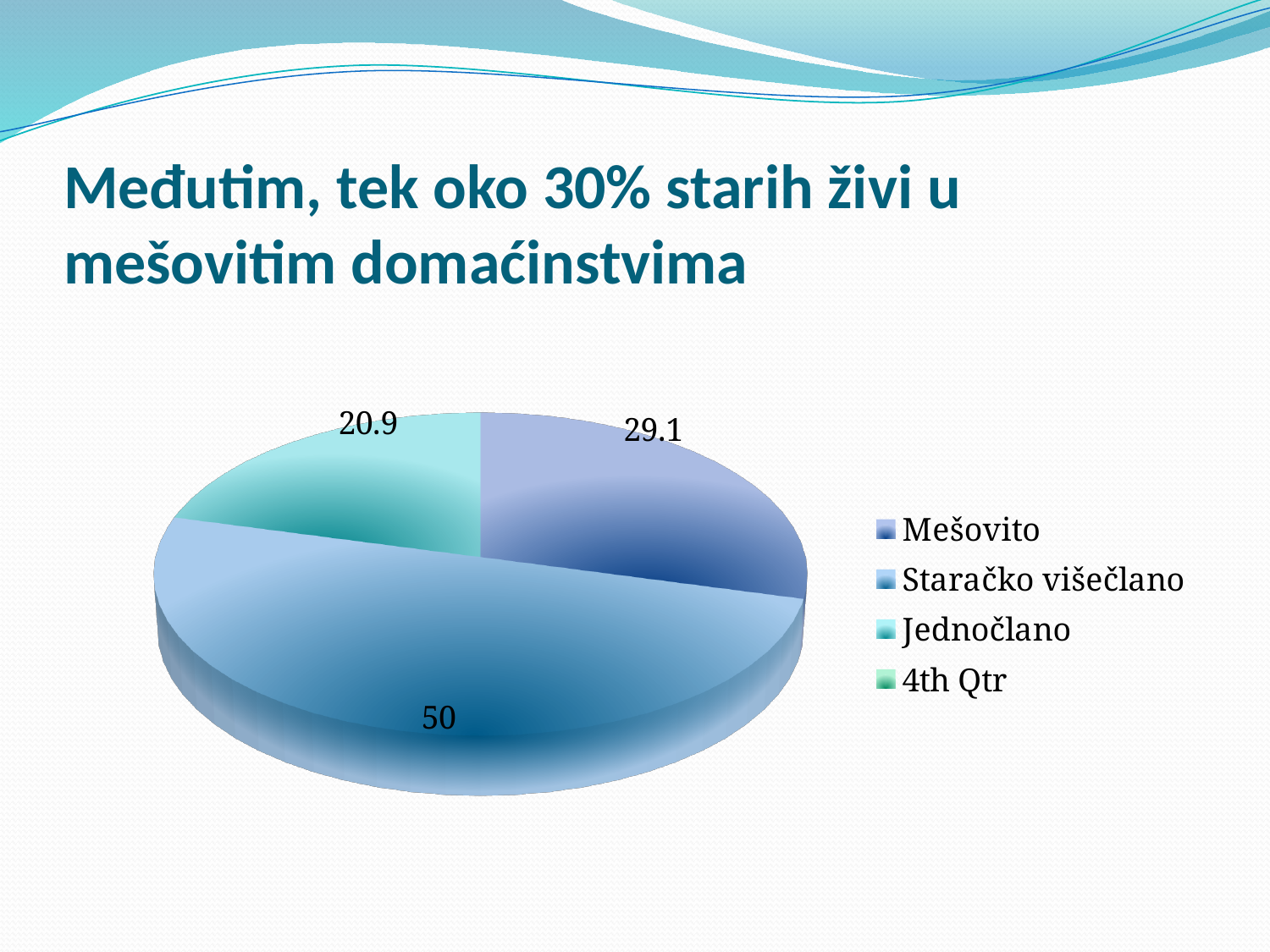

# Međutim, tek oko 30% starih živi u mešovitim domaćinstvima

[unsupported chart]